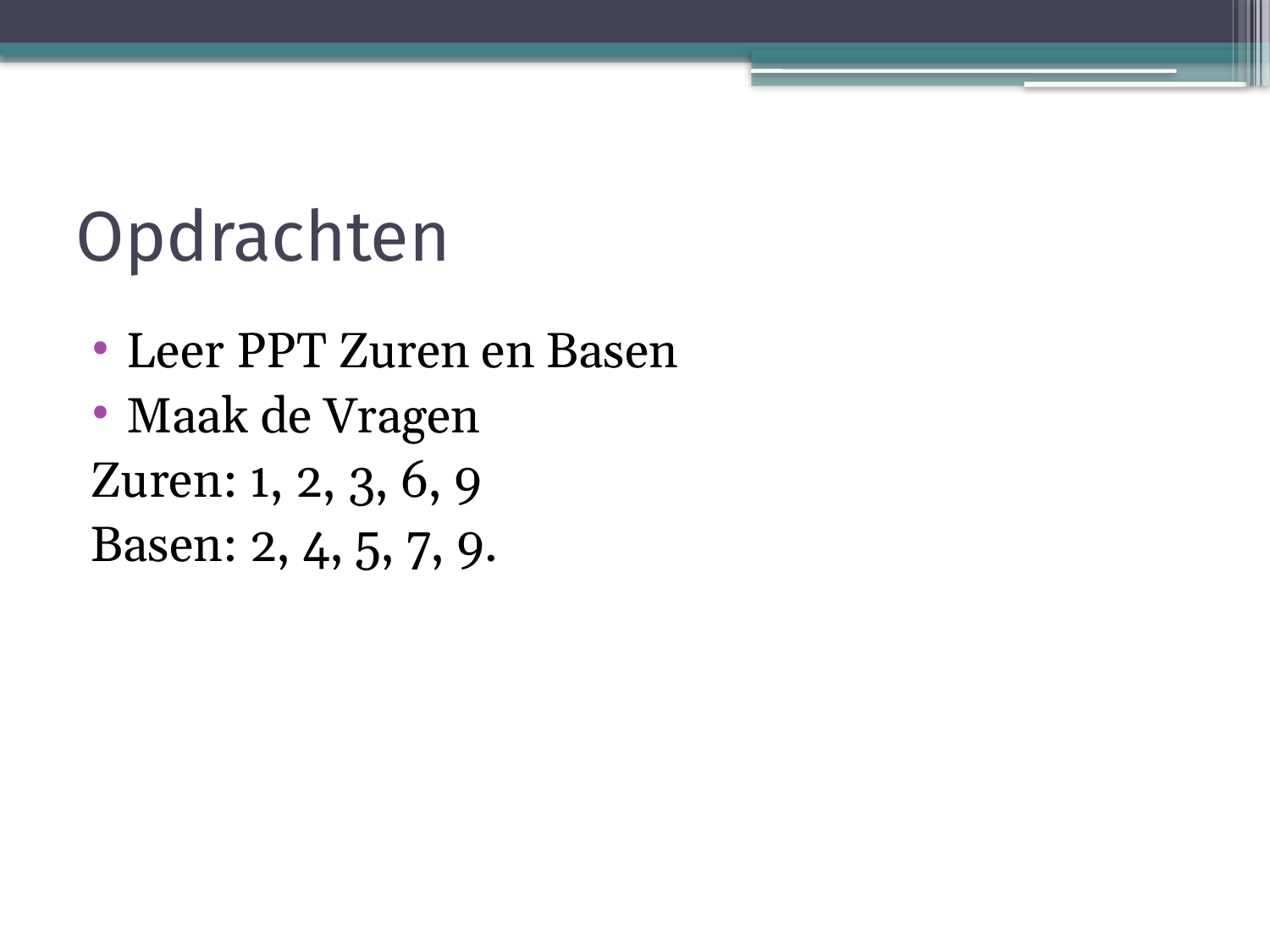

# Opdrachten
Leer PPT Zuren en Basen
Maak de Vragen
Zuren: 1, 2, 3, 6, 9
Basen: 2, 4, 5, 7, 9.